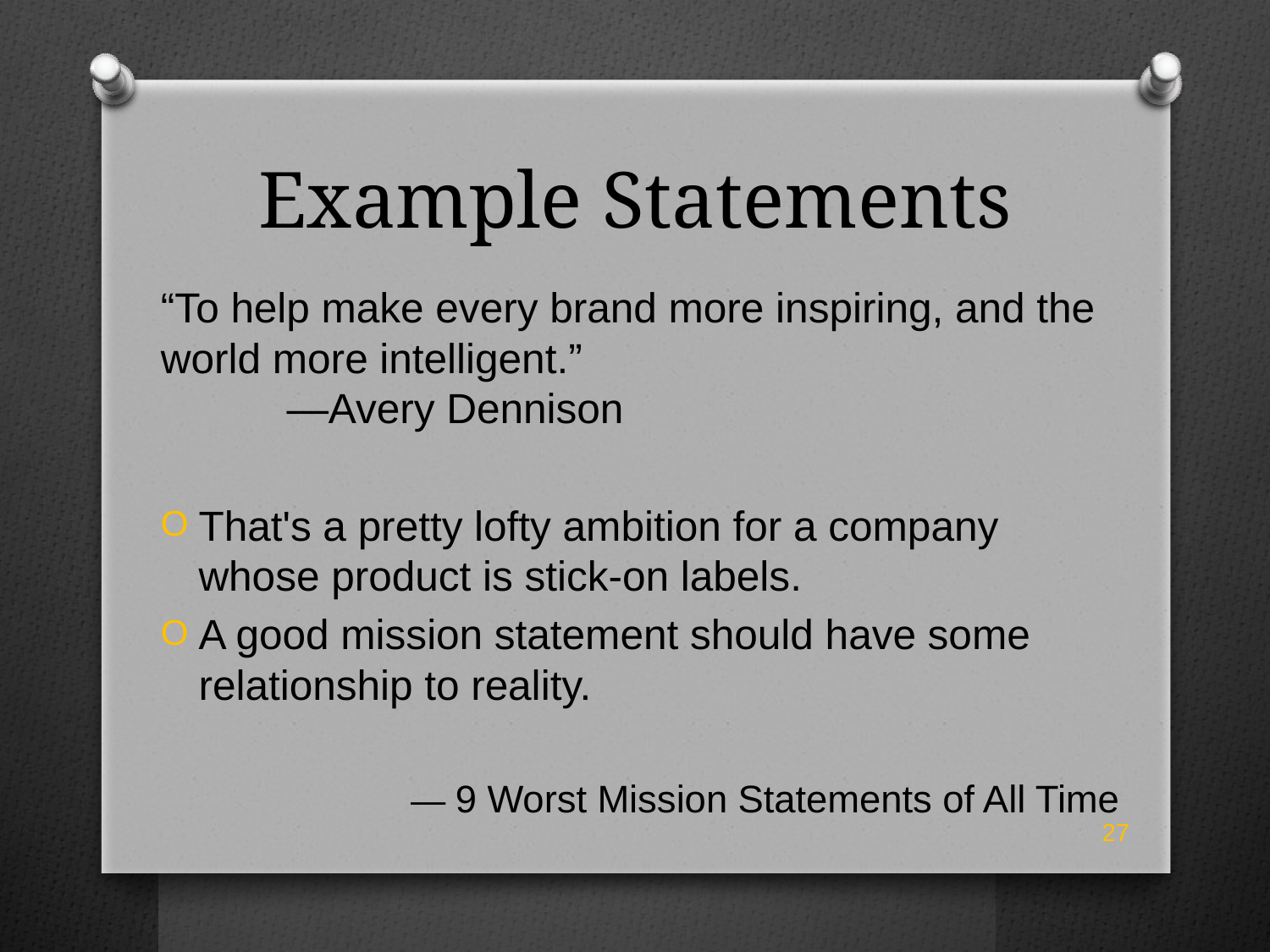

# Example Statements
“To help make every brand more inspiring, and the world more intelligent.”
					—Avery Dennison

That's a pretty lofty ambition for a company whose product is stick-on labels.
A good mission statement should have some relationship to reality.

— 9 Worst Mission Statements of All Time
27